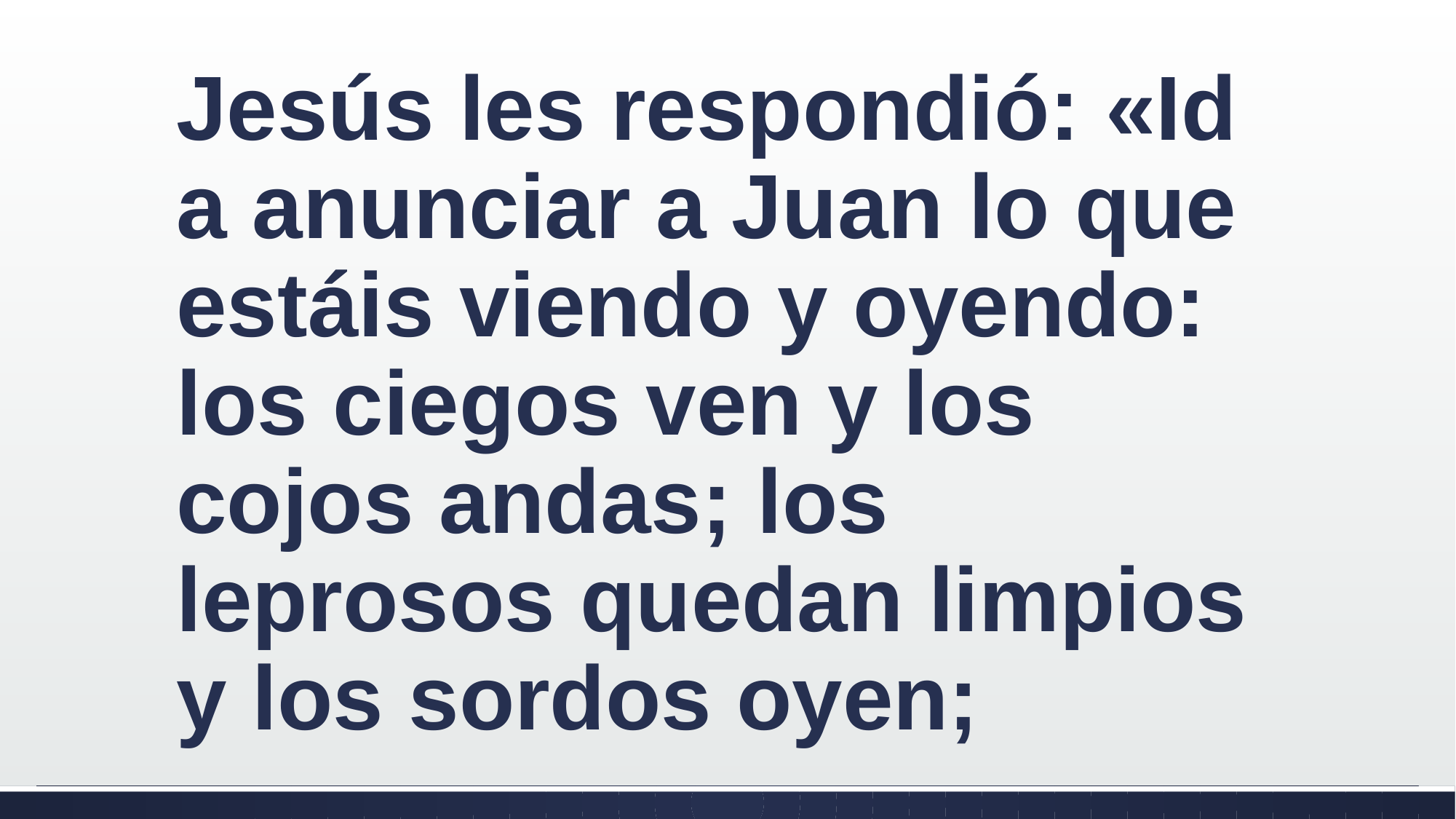

#
Jesús les respondió: «Id a anunciar a Juan lo que estáis viendo y oyendo: los ciegos ven y los cojos andas; los leprosos quedan limpios y los sordos oyen;